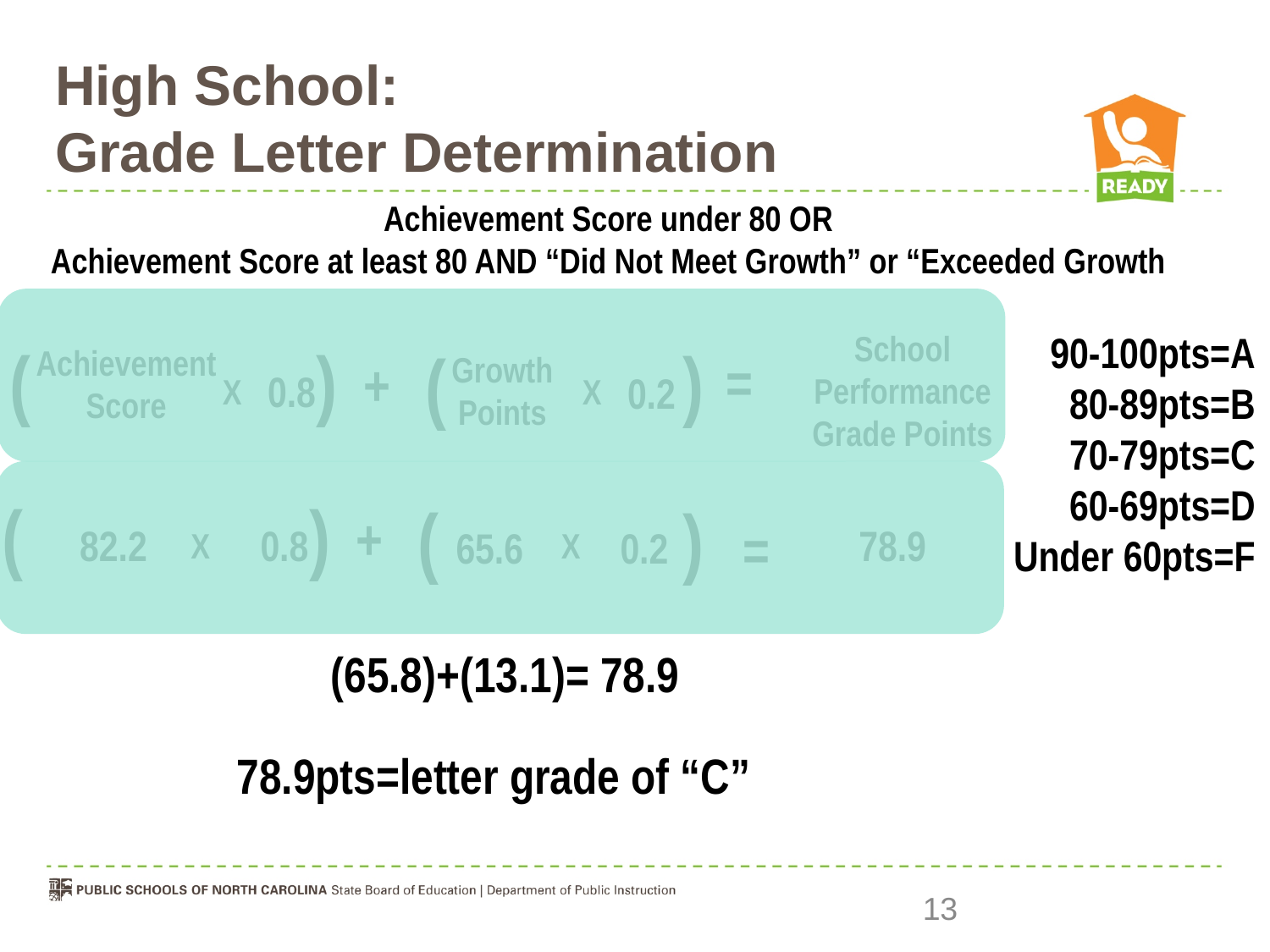

# High School: Grade Letter Determination
Achievement Score under 80 OR
Achievement Score at least 80 AND “Did Not Meet Growth” or “Exceeded Growth

90-100pts=A
80-89pts=B
70-79pts=C
60-69pts=D
Under 60pts=F
School Performance Grade Points
(
)
)
(
Achievement Score
=
Growth
Points
+
0.8
0.2
X
X

(
)
(
)
+
=
82.2
0.8
78.9
65.6
0.2
X
X
 (65.8)+(13.1)= 78.9

78.9pts=letter grade of “C”

13